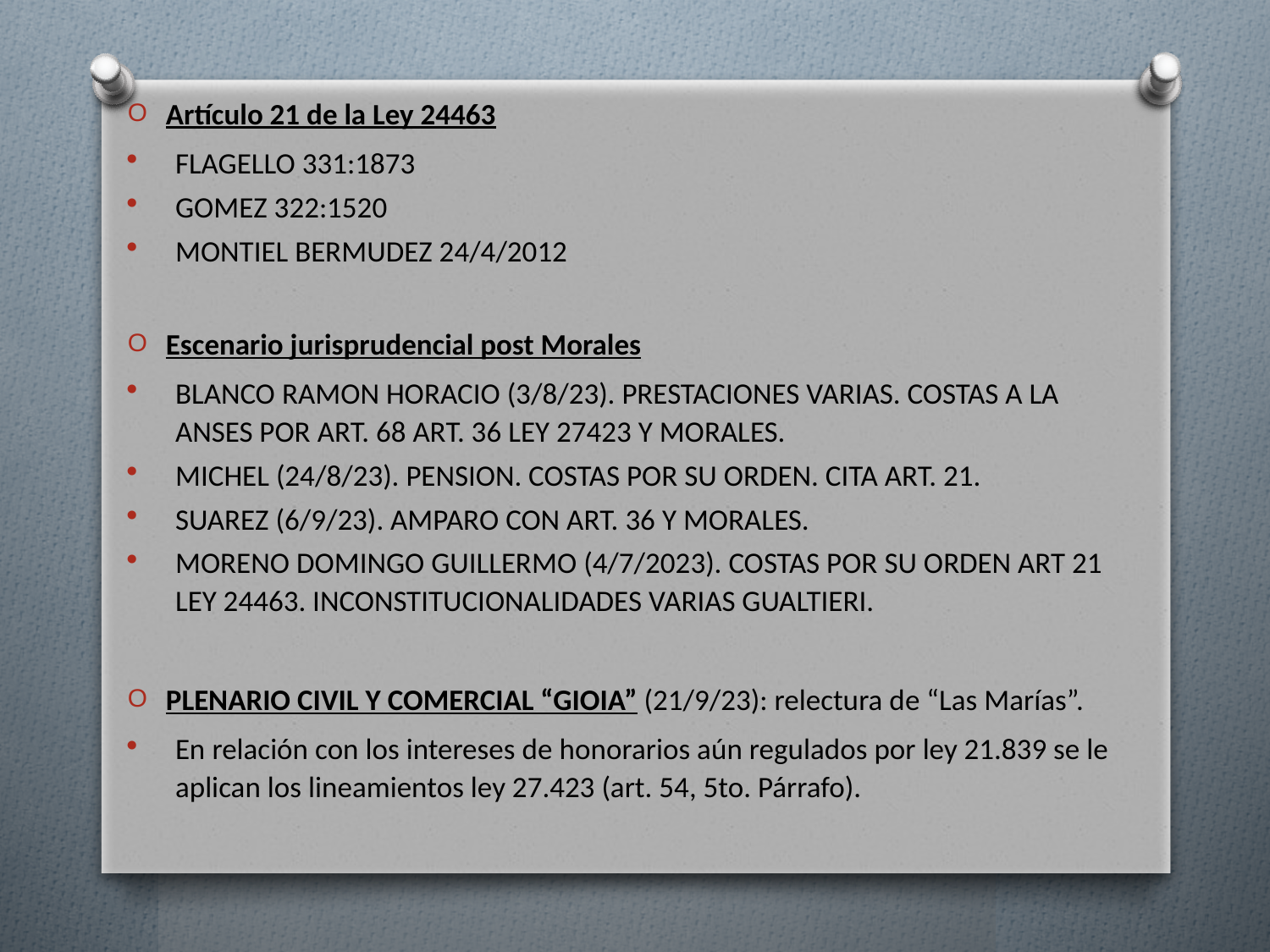

Artículo 21 de la Ley 24463
FLAGELLO 331:1873
GOMEZ 322:1520
MONTIEL BERMUDEZ 24/4/2012

Escenario jurisprudencial post Morales
BLANCO RAMON HORACIO (3/8/23). PRESTACIONES VARIAS. COSTAS A LA ANSES POR ART. 68 ART. 36 LEY 27423 Y MORALES.
MICHEL (24/8/23). PENSION. COSTAS POR SU ORDEN. CITA ART. 21.
SUAREZ (6/9/23). AMPARO CON ART. 36 Y MORALES.
MORENO DOMINGO GUILLERMO (4/7/2023). COSTAS POR SU ORDEN ART 21 LEY 24463. INCONSTITUCIONALIDADES VARIAS GUALTIERI.

PLENARIO CIVIL Y COMERCIAL “GIOIA” (21/9/23): relectura de “Las Marías”.
En relación con los intereses de honorarios aún regulados por ley 21.839 se le aplican los lineamientos ley 27.423 (art. 54, 5to. Párrafo).